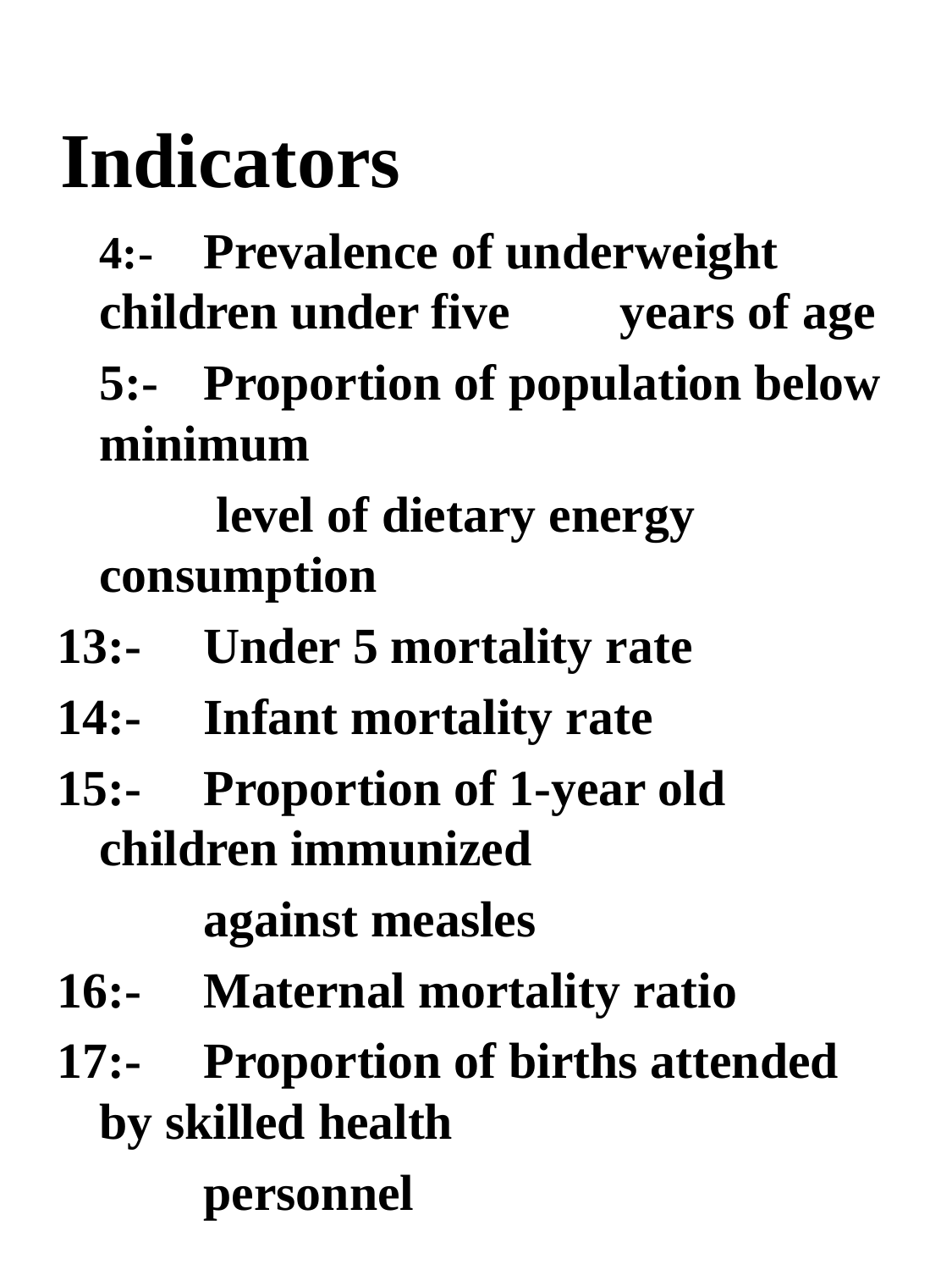

# Indicators
	4:-	Prevalence of underweight children under five 	years of age
	5:-	Proportion of population below minimum
    	 level of dietary energy consumption
13:-	Under 5 mortality rate
14:-	Infant mortality rate
15:-	Proportion of 1-year old children immunized
       	against measles
16:-	Maternal mortality ratio
17:-	Proportion of births attended by skilled health
        	personnel